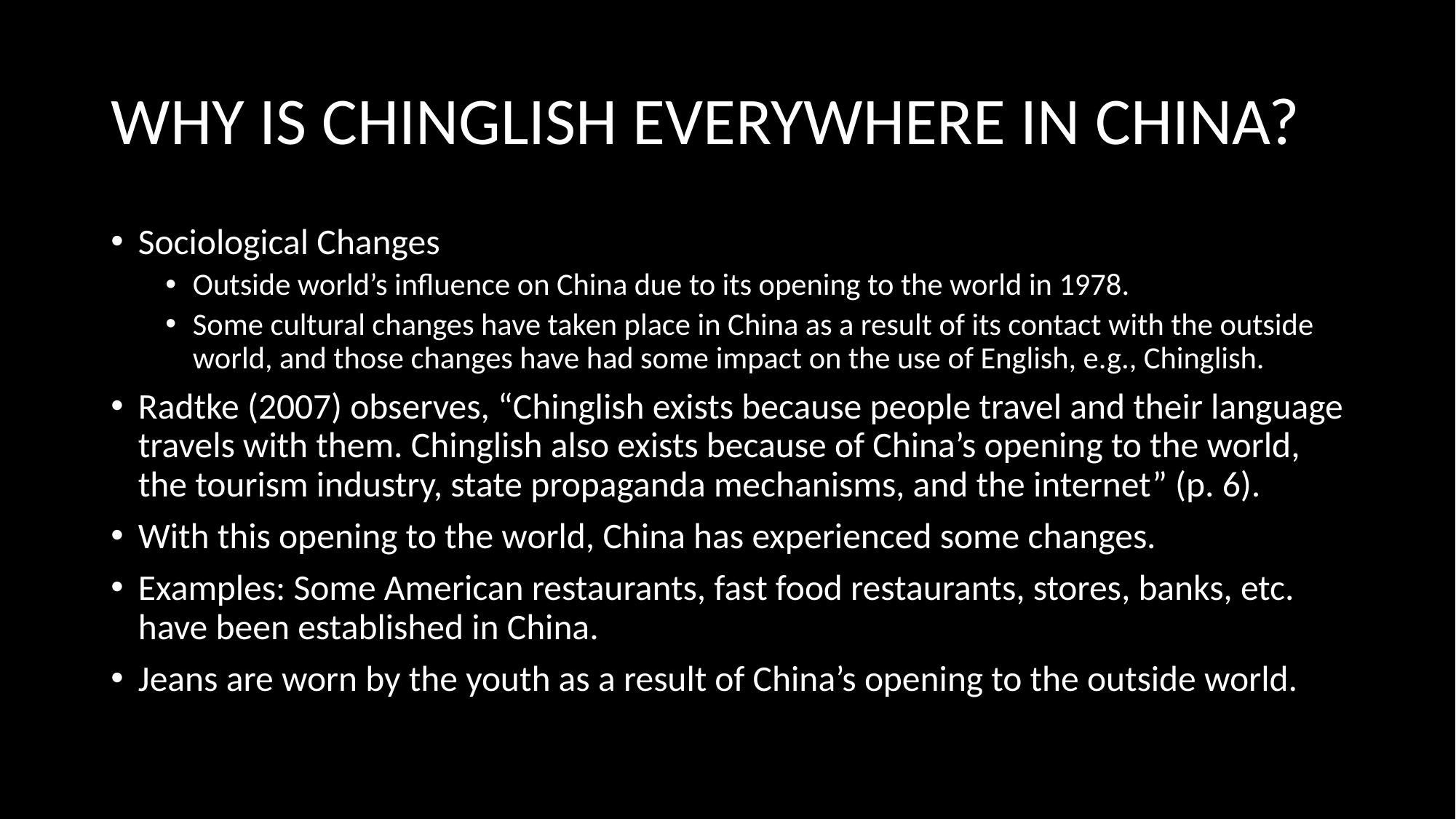

# WHY IS CHINGLISH EVERYWHERE IN CHINA?
Sociological Changes
Outside world’s influence on China due to its opening to the world in 1978.
Some cultural changes have taken place in China as a result of its contact with the outside world, and those changes have had some impact on the use of English, e.g., Chinglish.
Radtke (2007) observes, “Chinglish exists because people travel and their language travels with them. Chinglish also exists because of China’s opening to the world, the tourism industry, state propaganda mechanisms, and the internet” (p. 6).
With this opening to the world, China has experienced some changes.
Examples: Some American restaurants, fast food restaurants, stores, banks, etc. have been established in China.
Jeans are worn by the youth as a result of China’s opening to the outside world.